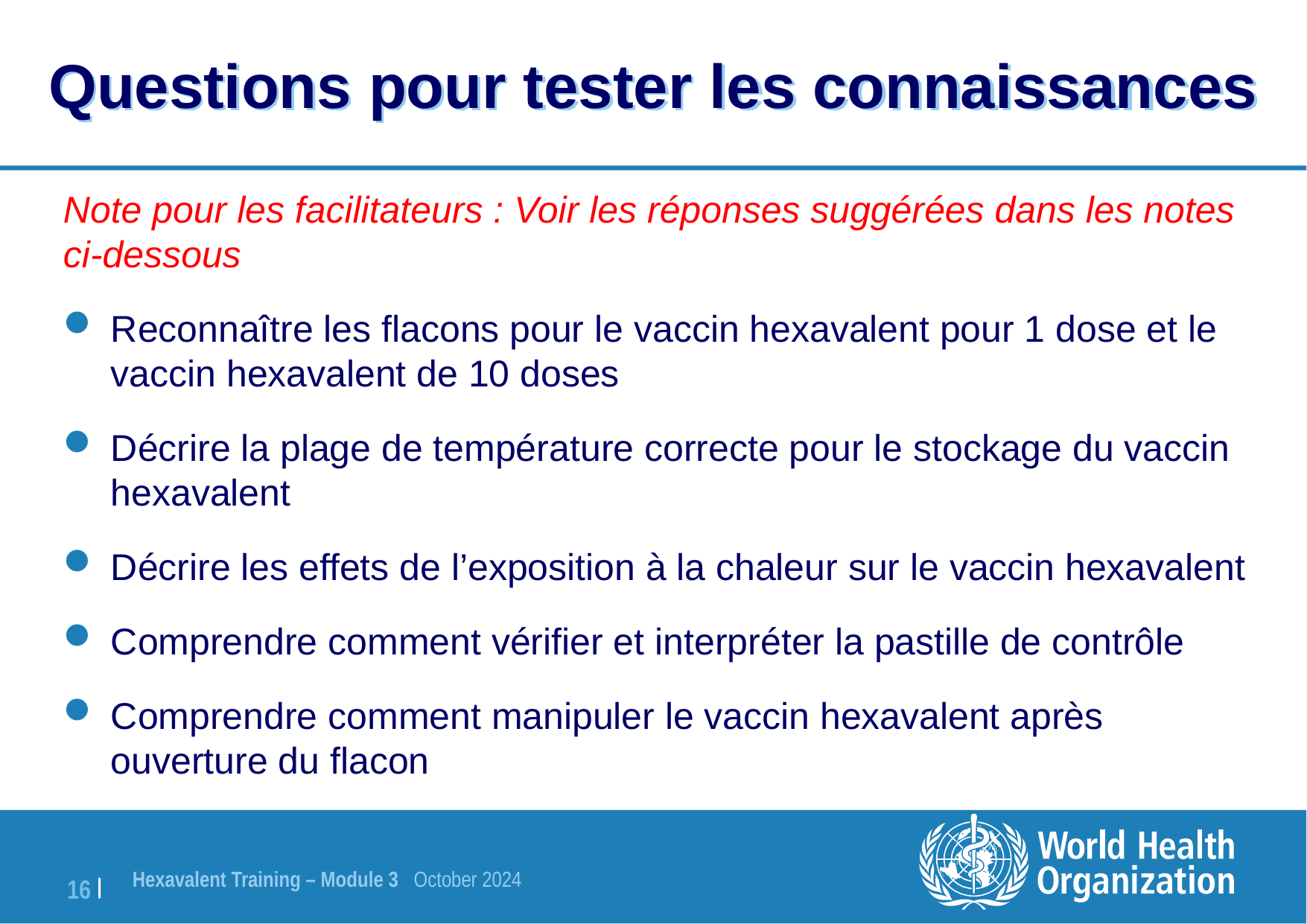

# Questions pour tester les connaissances
Note pour les facilitateurs : Voir les réponses suggérées dans les notes ci-dessous
Reconnaître les flacons pour le vaccin hexavalent pour 1 dose et le vaccin hexavalent de 10 doses
Décrire la plage de température correcte pour le stockage du vaccin hexavalent
Décrire les effets de l’exposition à la chaleur sur le vaccin hexavalent
Comprendre comment vérifier et interpréter la pastille de contrôle
Comprendre comment manipuler le vaccin hexavalent après ouverture du flacon